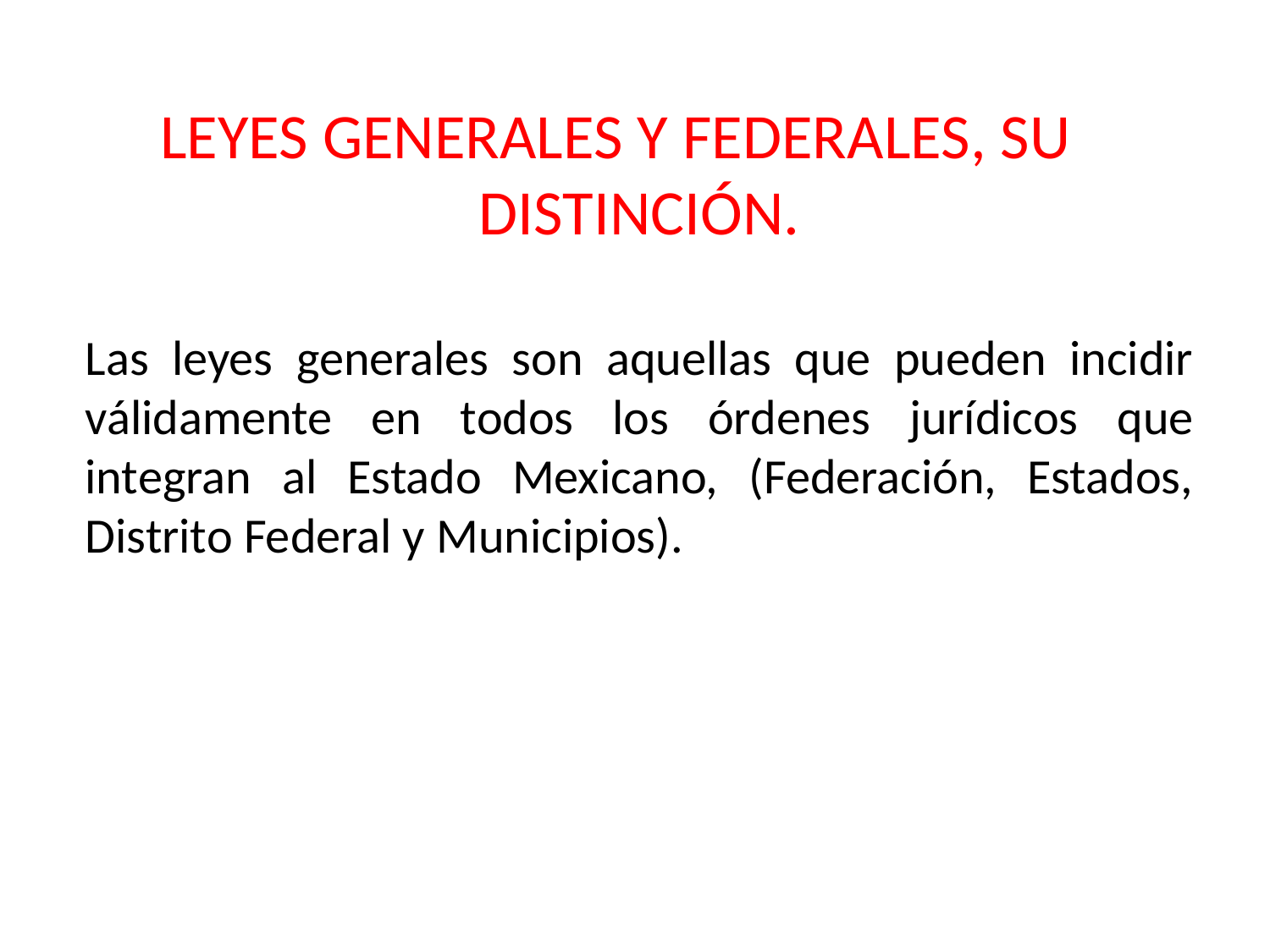

LEYES GENERALES Y FEDERALES, SU DISTINCIÓN.

	Las leyes generales son aquellas que pueden incidir válidamente en todos los órdenes jurídicos que integran al Estado Mexicano, (Federación, Estados, Distrito Federal y Municipios).